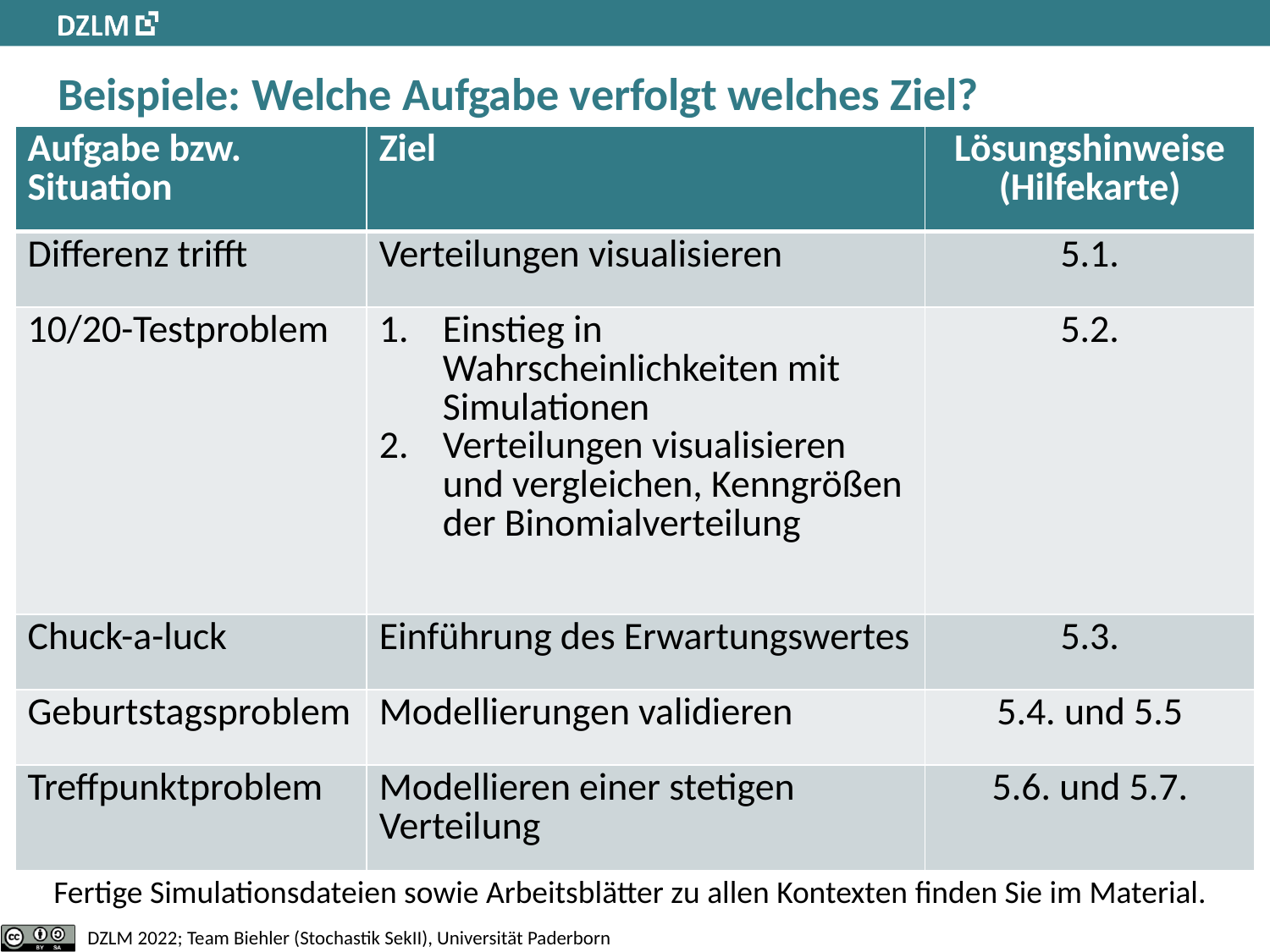

# Beispiele: Welche Aufgabe verfolgt welches Ziel?
| Aufgabe bzw. Situation | Ziel | Lösungshinweise (Hilfekarte) |
| --- | --- | --- |
| Differenz trifft | Verteilungen visualisieren | 5.1. |
| 10/20-Testproblem | Einstieg in Wahrscheinlichkeiten mit Simulationen Verteilungen visualisieren und vergleichen, Kenngrößen der Binomialverteilung | 5.2. |
| Chuck-a-luck | Einführung des Erwartungswertes | 5.3. |
| Geburtstagsproblem | Modellierungen validieren | 5.4. und 5.5 |
| Treffpunktproblem | Modellieren einer stetigen Verteilung | 5.6. und 5.7. |
Fertige Simulationsdateien sowie Arbeitsblätter zu allen Kontexten finden Sie im Material.